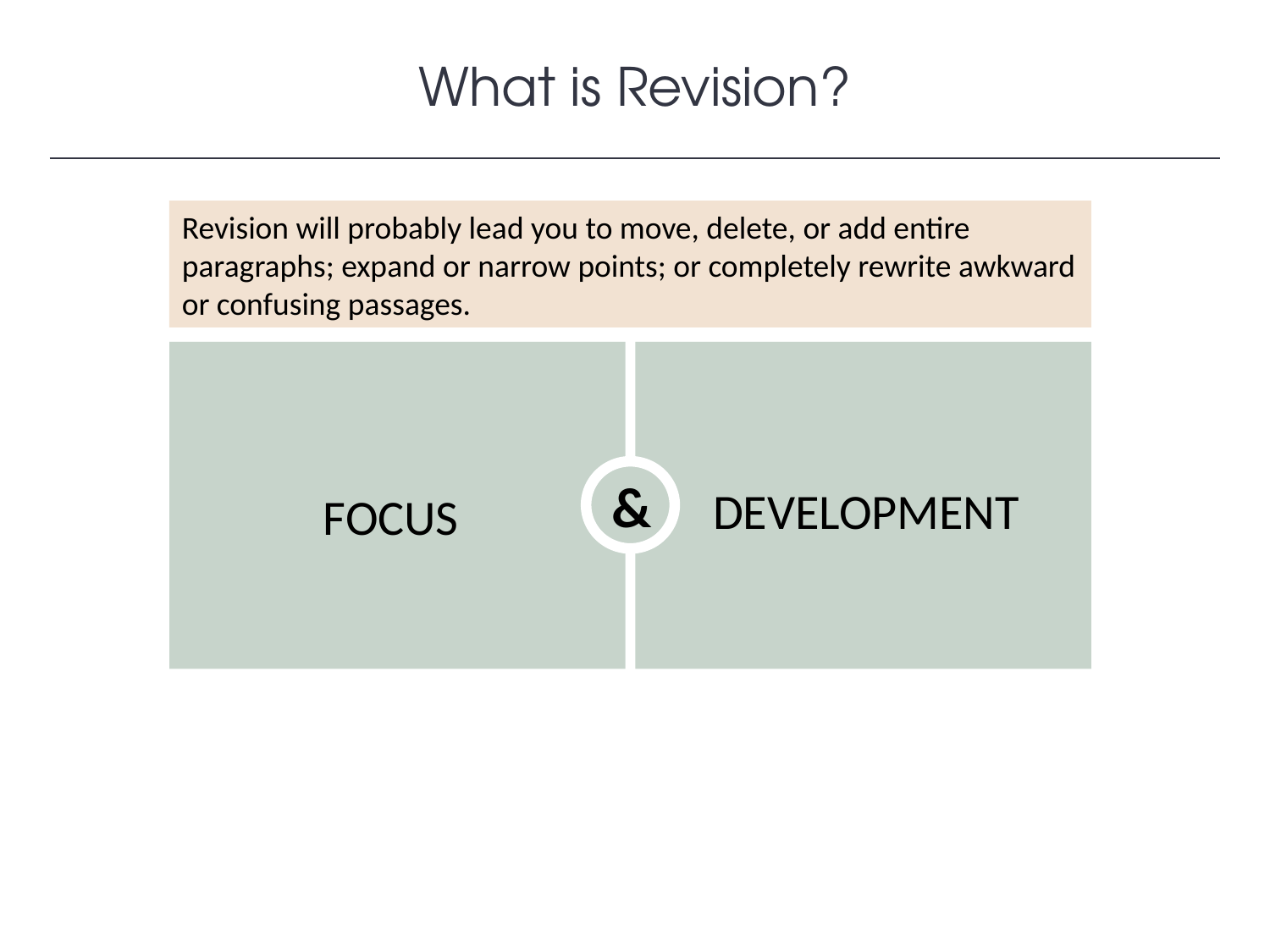

What is Revision?
HAWKES LEARNING
Revision will probably lead you to move, delete, or add entire paragraphs; expand or narrow points; or completely rewrite awkward or confusing passages.

&
DEVELOPMENT
FOCUS